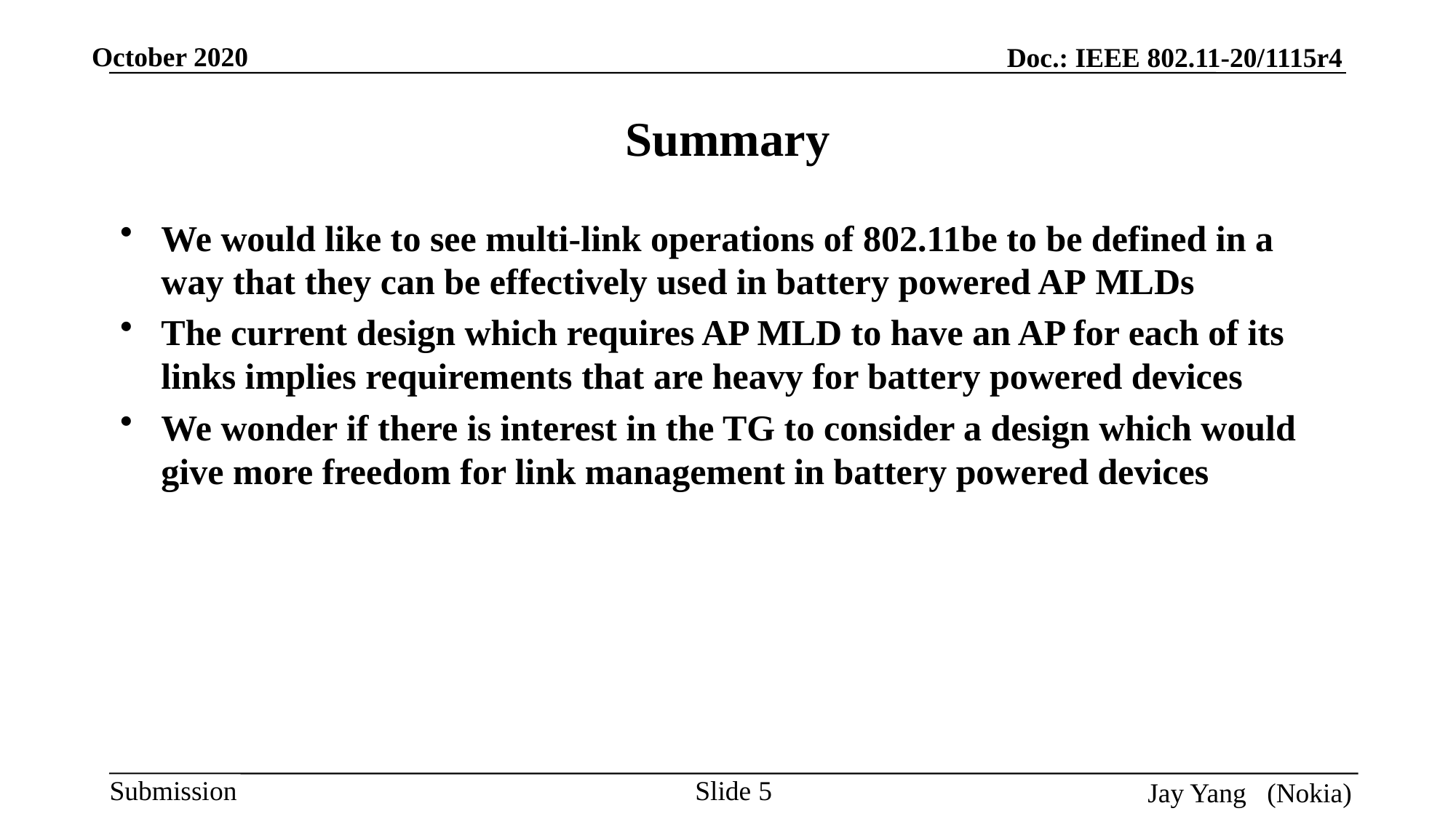

# Summary
We would like to see multi-link operations of 802.11be to be defined in a way that they can be effectively used in battery powered AP MLDs
The current design which requires AP MLD to have an AP for each of its links implies requirements that are heavy for battery powered devices
We wonder if there is interest in the TG to consider a design which would give more freedom for link management in battery powered devices
Slide 5
Jay Yang   (Nokia)